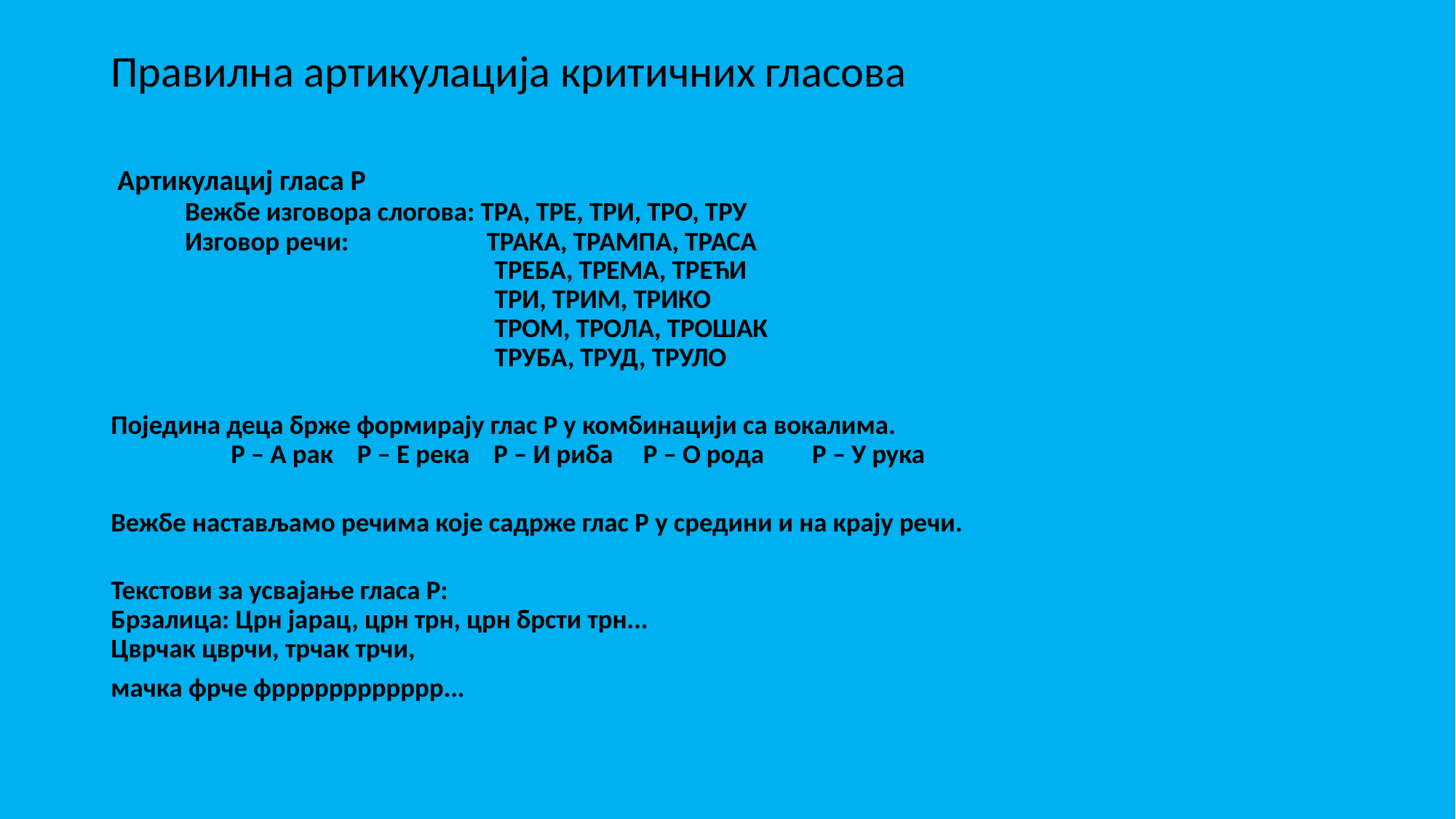

# Правилна артикулација критичних гласова
 Артикулациј гласа Р
	Вежбе изговора слогова: ТРА, ТРЕ, ТРИ, ТРО, ТРУ
	Изговор речи:                       ТРАКА, ТРАМПА, ТРАСА
                                                                ТРЕБА, ТРЕМА, ТРЕЋИ
                                                                ТРИ, ТРИМ, ТРИКО
                                                                ТРОМ, ТРОЛА, ТРОШАК
                                                                ТРУБА, ТРУД, ТРУЛО
Поједина деца брже формирају глас Р у комбинацији са вокалима.
                    Р – А рак    Р – Е река    Р – И риба     Р – О рода        Р – У рука
Вежбе настављамо речима које садрже глас Р у средини и на крају речи.
Текстови за усвајање гласа Р:
Брзалица: Црн јарац, црн трн, црн брсти трн...
Цврчак цврчи, трчак трчи,
мачка фрче фрррррррррррр...